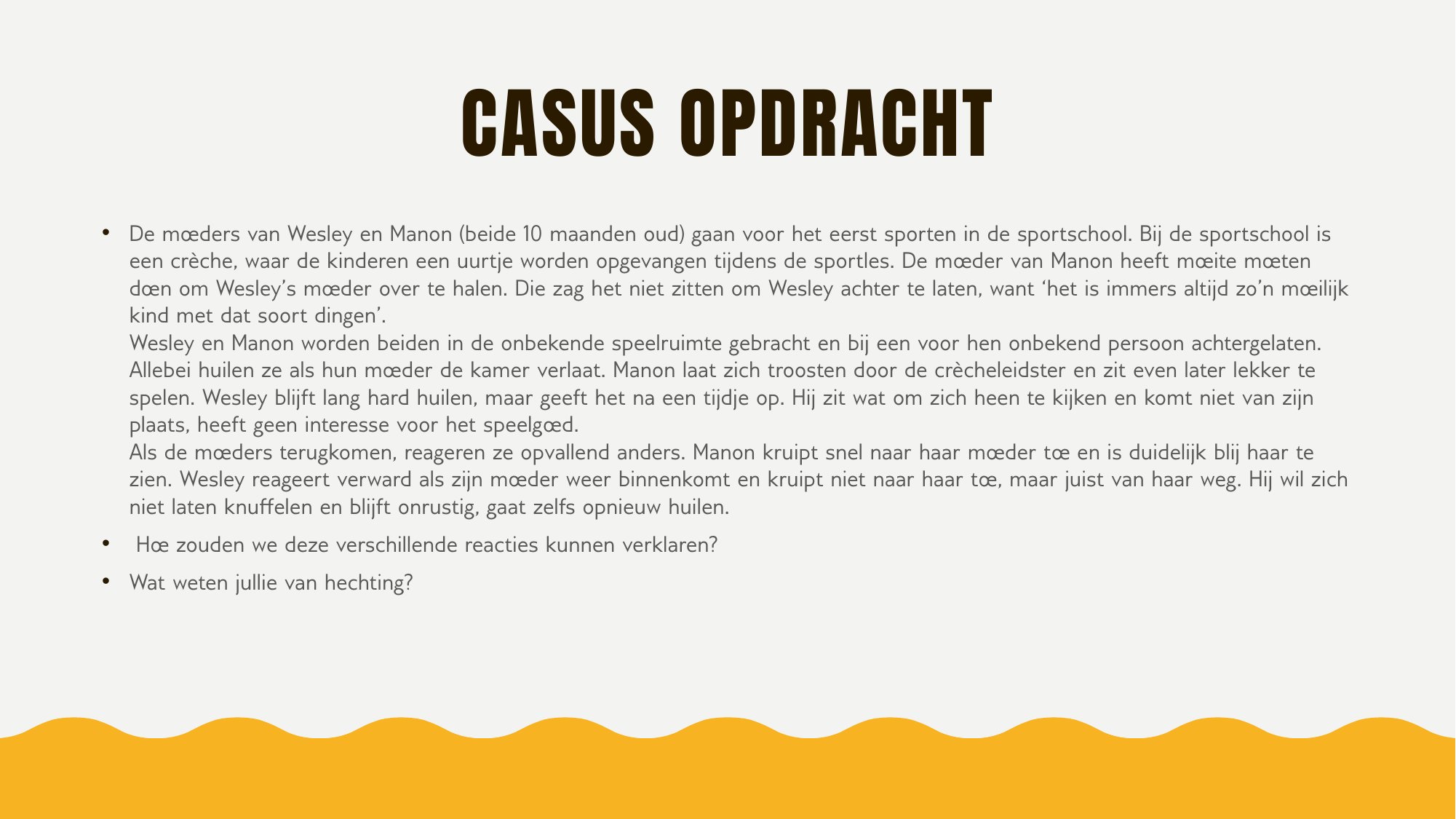

# Casus opdracht
De moeders van Wesley en Manon (beide 10 maanden oud) gaan voor het eerst sporten in de sportschool. Bij de sportschool is een crèche, waar de kinderen een uurtje worden opgevangen tijdens de sportles. De moeder van Manon heeft moeite moeten doen om Wesley’s moeder over te halen. Die zag het niet zitten om Wesley achter te laten, want ‘het is immers altijd zo’n moeilijk kind met dat soort dingen’.
Wesley en Manon worden beiden in de onbekende speelruimte gebracht en bij een voor hen onbekend persoon achtergelaten. Allebei huilen ze als hun moeder de kamer verlaat. Manon laat zich troosten door de crècheleidster en zit even later lekker te spelen. Wesley blijft lang hard huilen, maar geeft het na een tijdje op. Hij zit wat om zich heen te kijken en komt niet van zijn plaats, heeft geen interesse voor het speelgoed.
Als de moeders terugkomen, reageren ze opvallend anders. Manon kruipt snel naar haar moeder toe en is duidelijk blij haar te zien. Wesley reageert verward als zijn moeder weer binnenkomt en kruipt niet naar haar toe, maar juist van haar weg. Hij wil zich niet laten knuffelen en blijft onrustig, gaat zelfs opnieuw huilen.
 Hoe zouden we deze verschillende reacties kunnen verklaren?
Wat weten jullie van hechting?